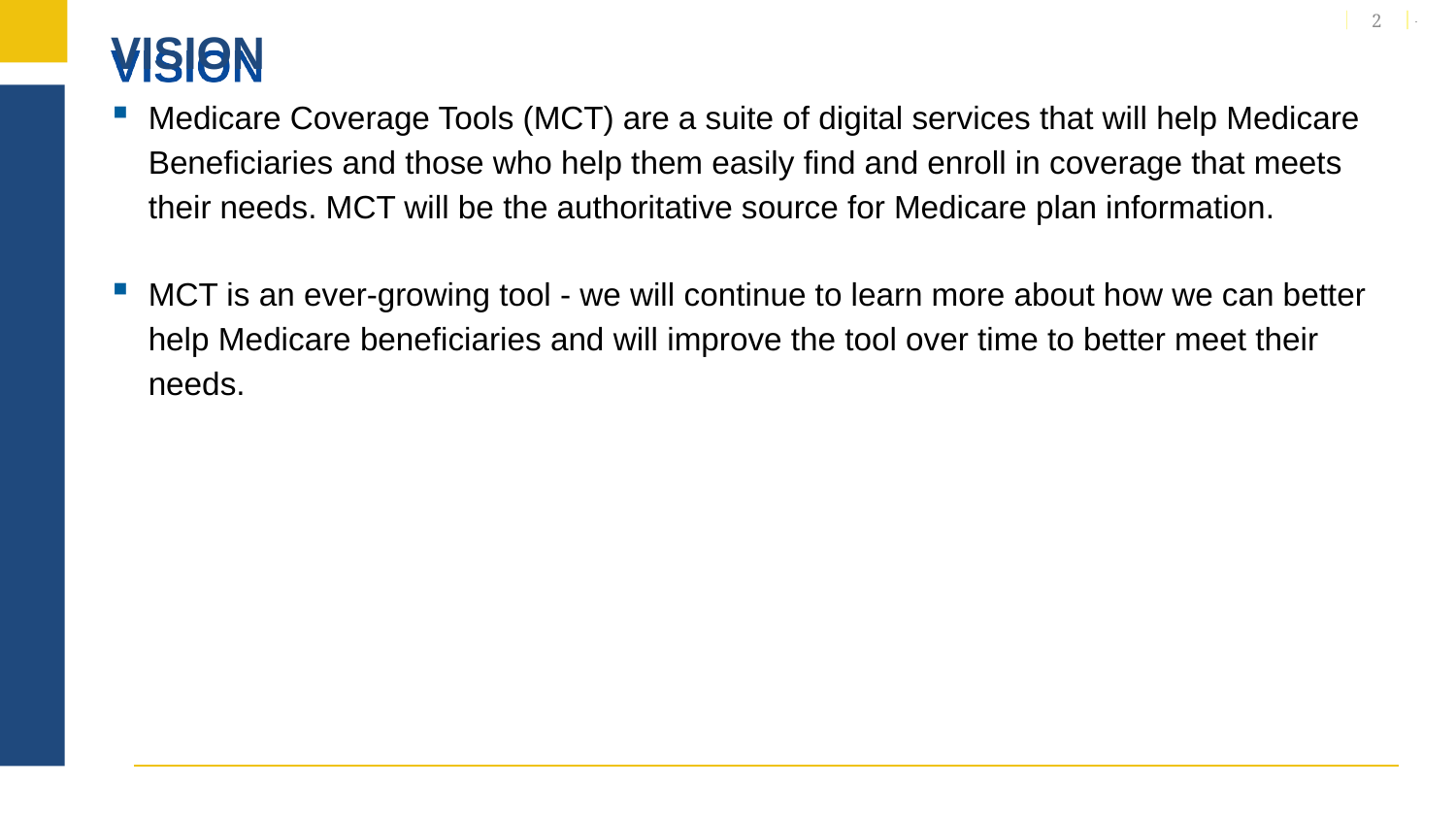

# VISION

2
Medicare Coverage Tools (MCT) are a suite of digital services that will help Medicare Beneficiaries and those who help them easily find and enroll in coverage that meets their needs. MCT will be the authoritative source for Medicare plan information.
MCT is an ever-growing tool - we will continue to learn more about how we can better help Medicare beneficiaries and will improve the tool over time to better meet their needs.